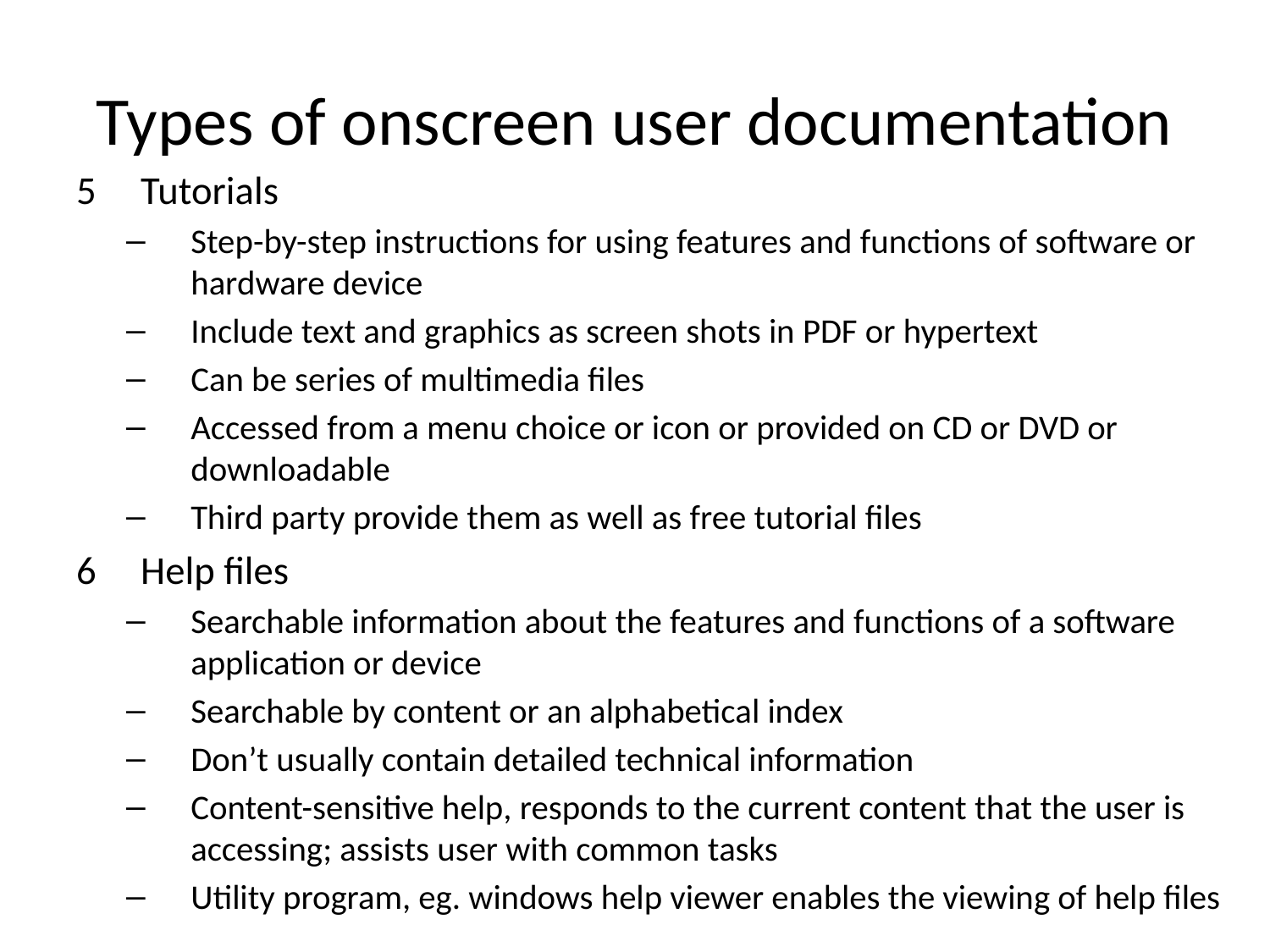

# Types of onscreen user documentation
Tutorials
Step-by-step instructions for using features and functions of software or hardware device
Include text and graphics as screen shots in PDF or hypertext
Can be series of multimedia files
Accessed from a menu choice or icon or provided on CD or DVD or downloadable
Third party provide them as well as free tutorial files
Help files
Searchable information about the features and functions of a software application or device
Searchable by content or an alphabetical index
Don’t usually contain detailed technical information
Content-sensitive help, responds to the current content that the user is accessing; assists user with common tasks
Utility program, eg. windows help viewer enables the viewing of help files